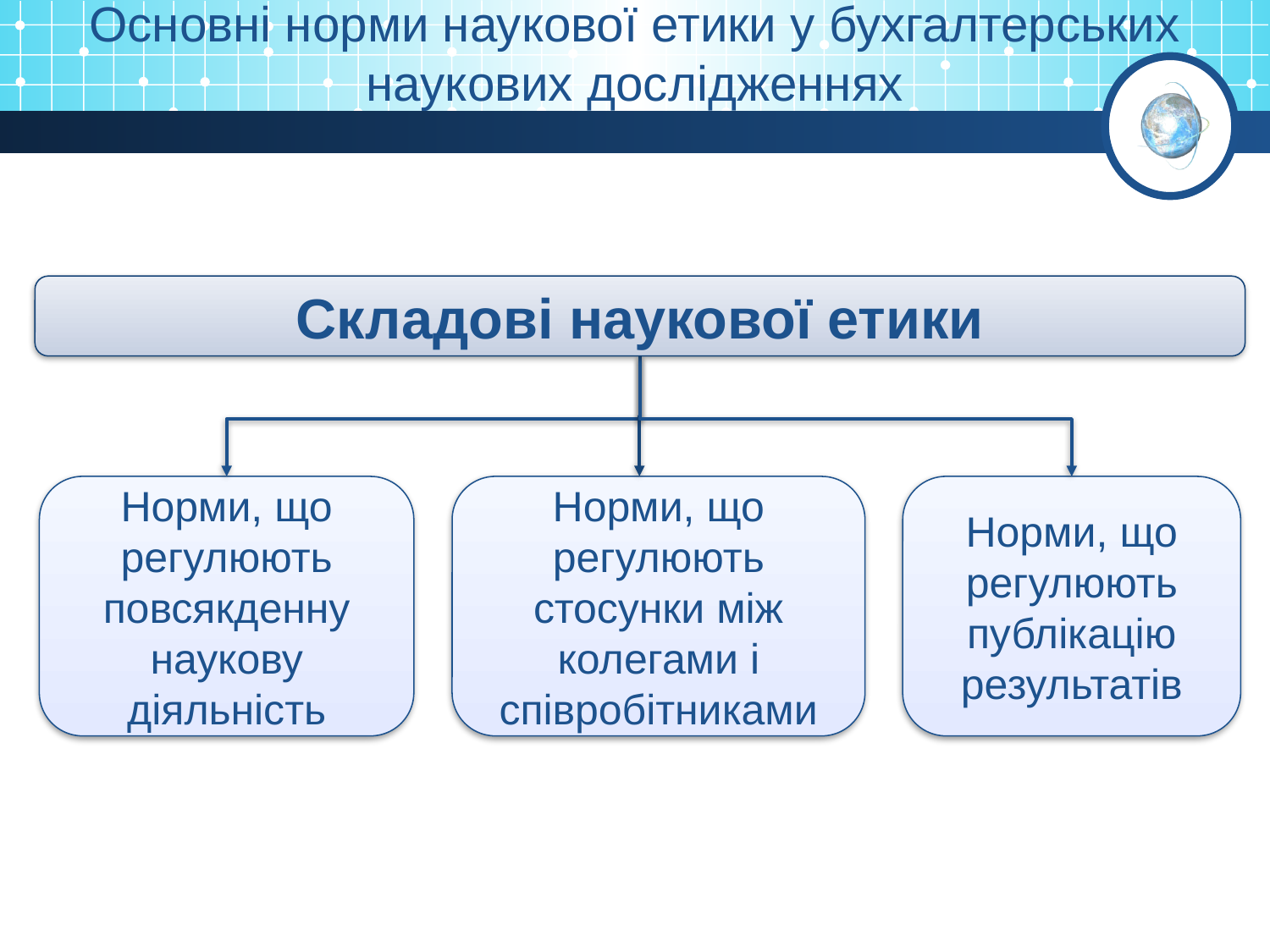

Основні норми наукової етики у бухгалтерських наукових дослідженнях
Складові наукової етики
Норми, що регулюють повсякденну наукову діяльність
Норми, що регулюють стосунки між колегами і співробітниками
Норми, що регулюють публікацію результатів